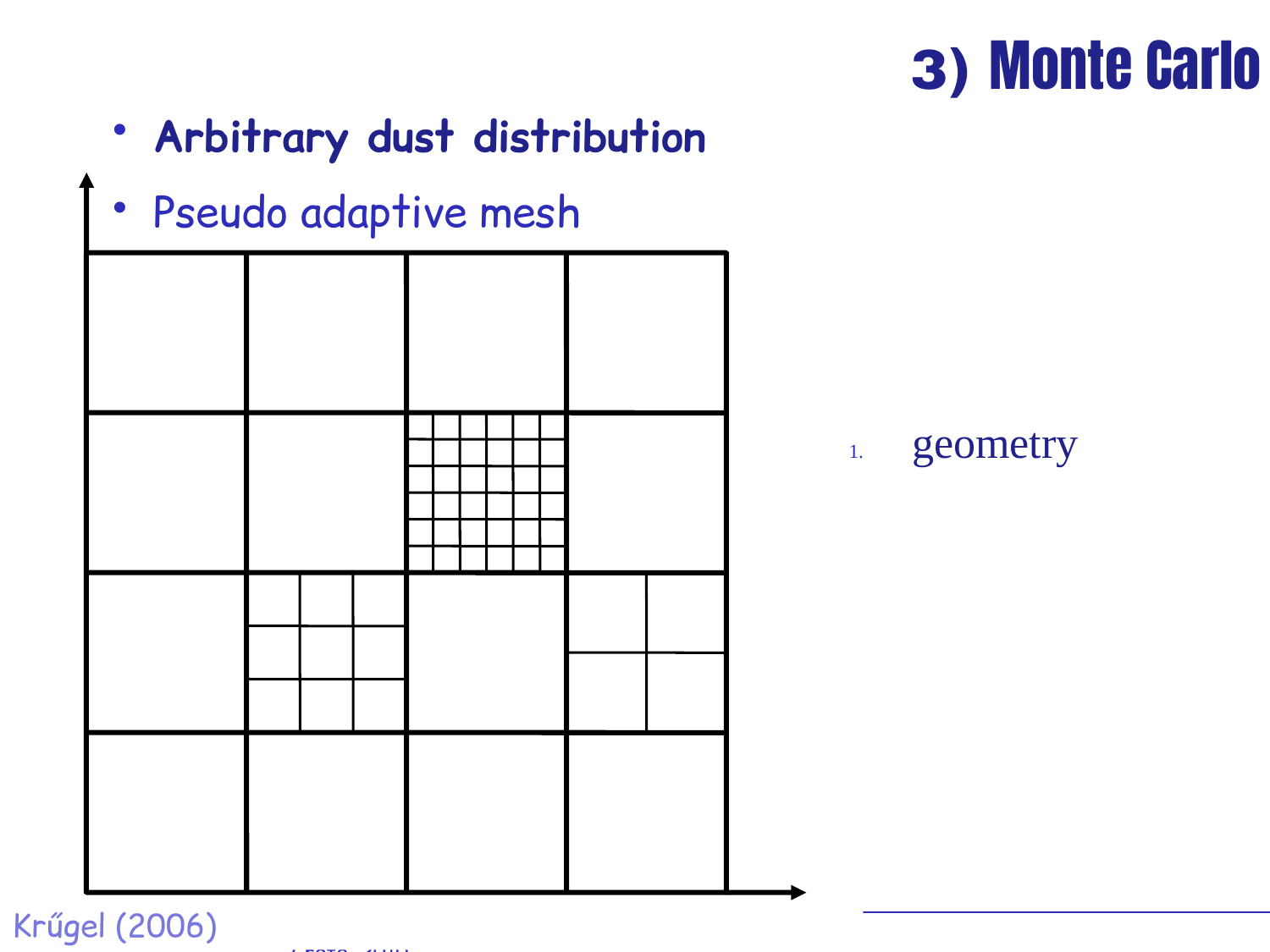

3) Monte Carlo
Arbitrary dust distribution
Pseudo adaptive mesh

geometry

Krűgel (2006)